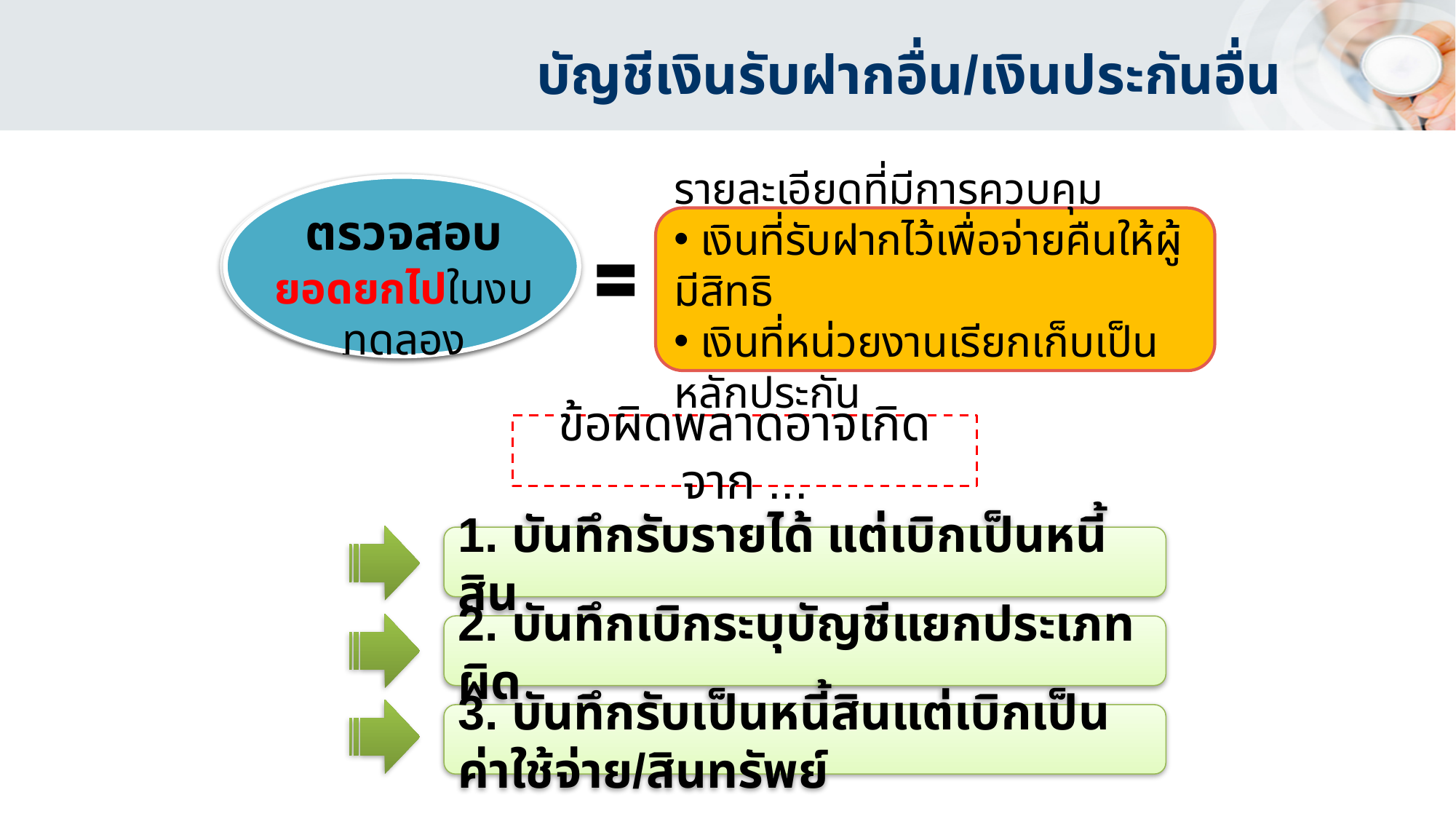

บัญชีเงินรับฝากอื่น/เงินประกันอื่น

ตรวจสอบ
ยอดยกไปในงบทดลอง
รายละเอียดที่มีการควบคุม
 เงินที่รับฝากไว้เพื่อจ่ายคืนให้ผู้มีสิทธิ
 เงินที่หน่วยงานเรียกเก็บเป็นหลักประกัน
ตรวจสอบ

ยอดยกไปในงบทดลอง
ข้อผิดพลาดอาจเกิดจาก ...

1. บันทึกรับรายได้ แต่เบิกเป็นหนี้สิน

2. บันทึกเบิกระบุบัญชีแยกประเภทผิด

3. บันทึกรับเป็นหนี้สินแต่เบิกเป็นค่าใช้จ่าย/สินทรัพย์